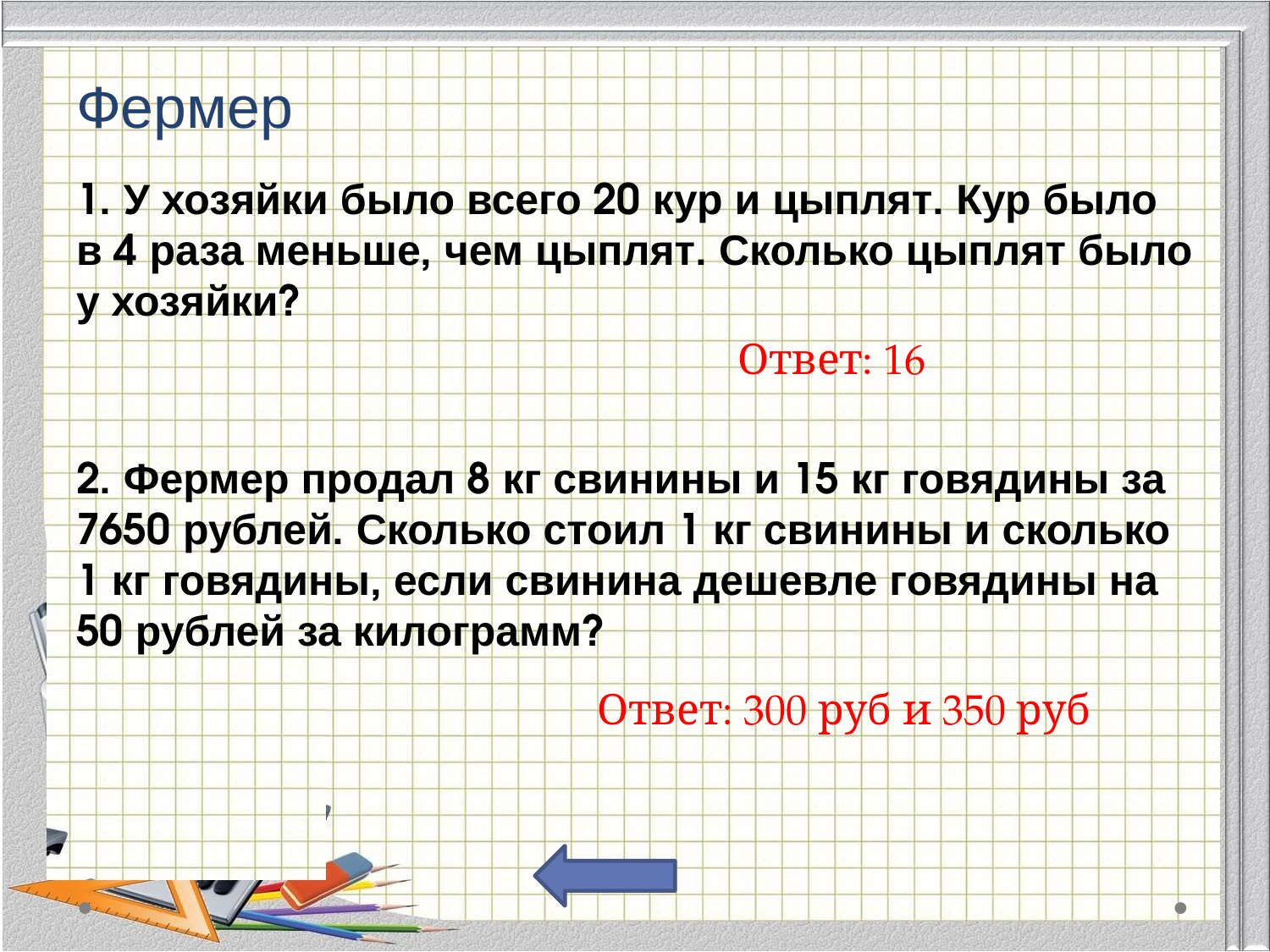

# Фермер
1. У хозяйки было всего 20 кур и цыплят. Кур было в 4 раза меньше, чем цыплят. Сколько цыплят было у хозяйки?

2. Фермер продал 8 кг свинины и 15 кг говядины за 7650 рублей. Сколько стоил 1 кг свинины и сколько 1 кг говядины, если свинина дешевле говядины на 50 рублей за килограмм?

Ответ: 16
Ответ: 300 руб и 350 руб